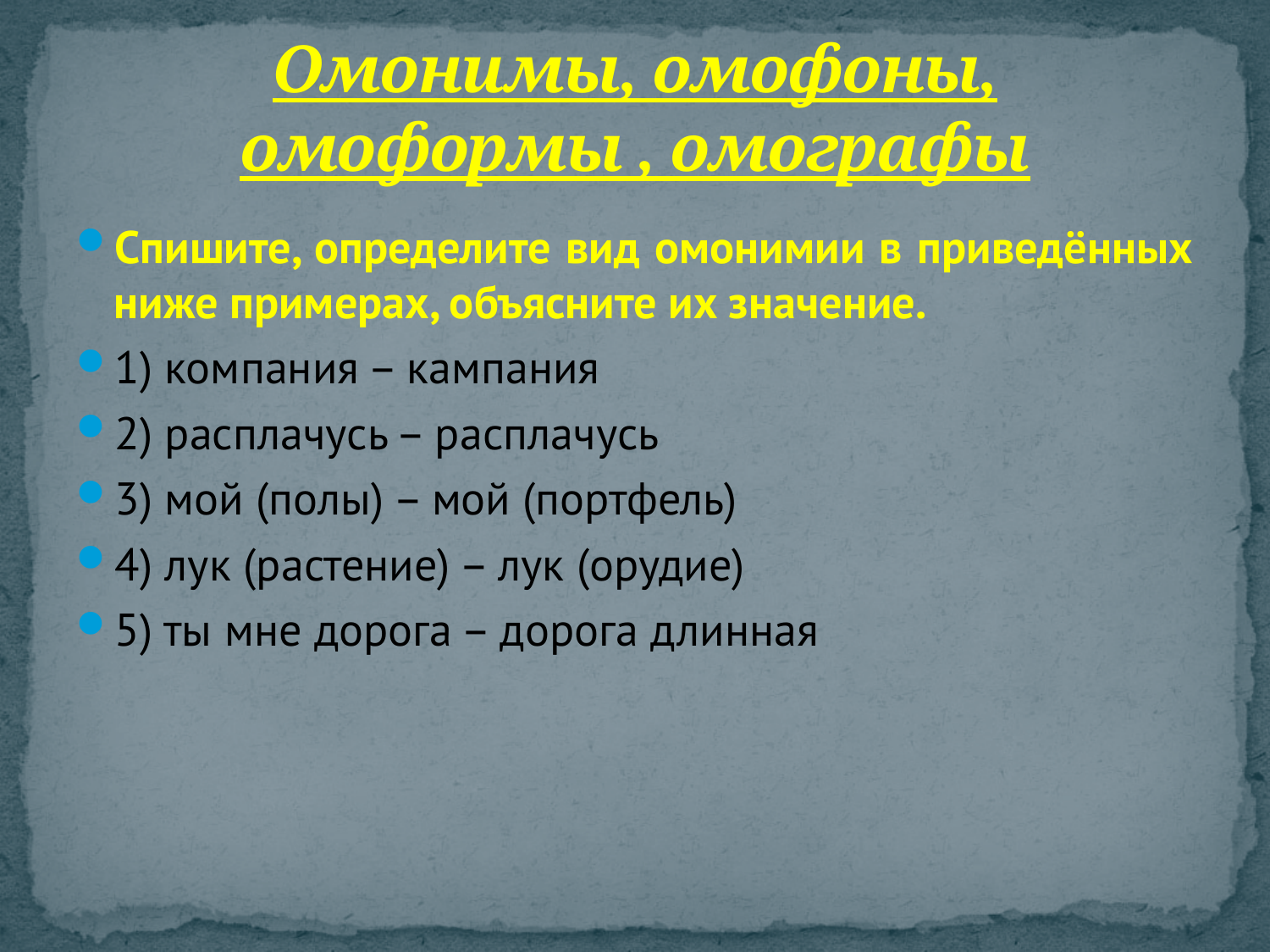

# Омонимы, омофоны, омоформы , омографы
Спишите, определите вид омонимии в приведённых ниже примерах, объясните их значение.
1) компания – кампания
2) расплачусь – расплачусь
3) мой (полы) – мой (портфель)
4) лук (растение) – лук (орудие)
5) ты мне дорога – дорога длинная